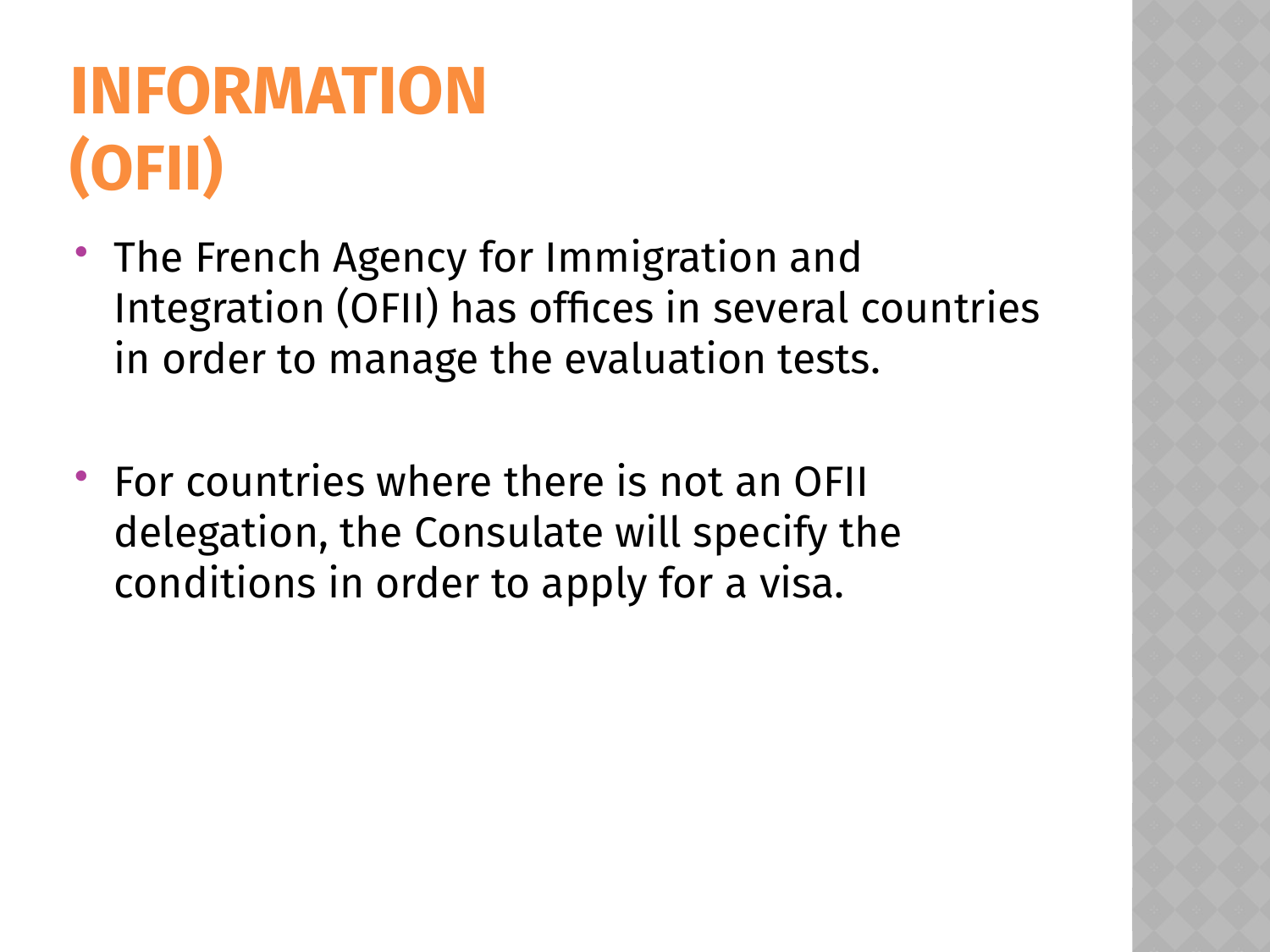

# Information (OFII)
The French Agency for Immigration and Integration (OFII) has offices in several countries in order to manage the evaluation tests.

For countries where there is not an OFII delegation, the Consulate will specify the conditions in order to apply for a visa.